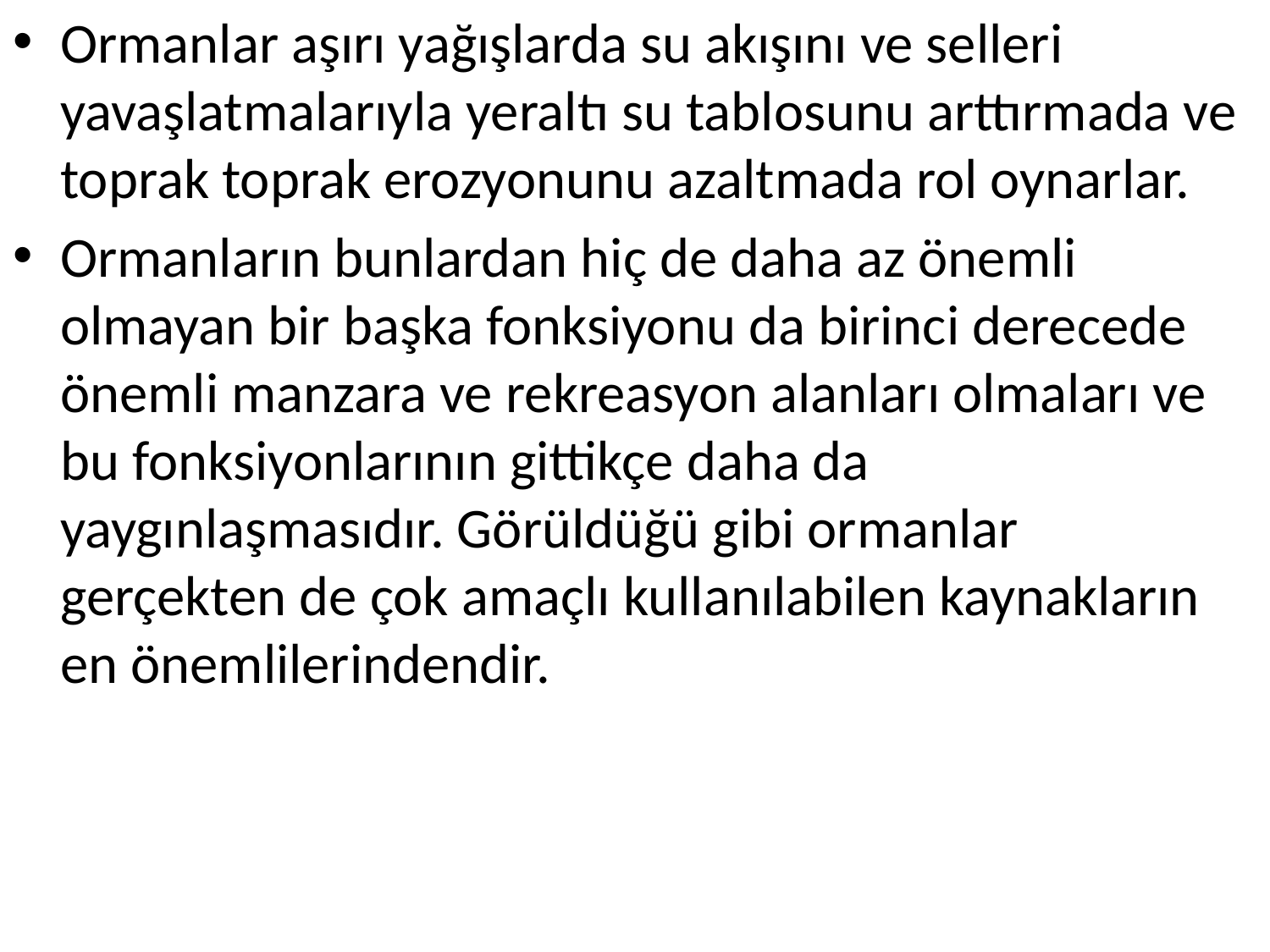

Ormanlar aşırı yağışlarda su akışını ve selleri yavaşlatmalarıyla yeraltı su tablosunu arttırmada ve toprak toprak erozyonunu azaltmada rol oynarlar.
Ormanların bunlardan hiç de daha az önemli olmayan bir başka fonksiyonu da birinci derecede önemli manzara ve rekreasyon alanları olmaları ve bu fonksiyonlarının gittikçe daha da yaygınlaşmasıdır. Görüldüğü gibi ormanlar gerçekten de çok amaçlı kullanılabilen kaynakların en önemlilerindendir.